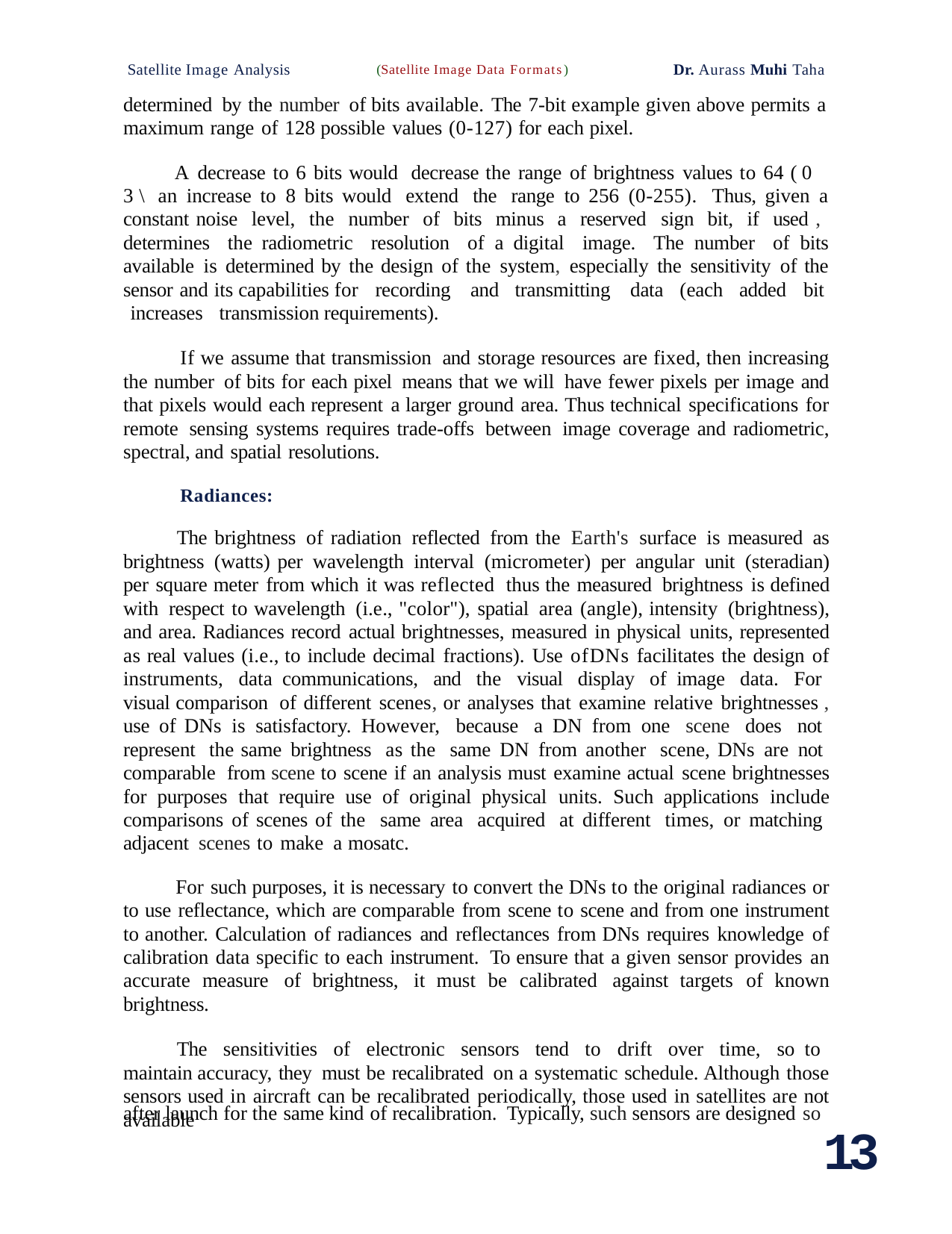

Satellite Image Analysis	(Satellite Image Data Formats)	Dr. Aurass Muhi Taha

determined  by the number  of bits available. The 7-bit example given above permits a maximum range of 128 possible values (0-127) for each pixel.

A decrease to 6 bits would  decrease the range of brightness values to 64 (0  3\ an increase to 8 bits would  extend  the  range to 256 (0-255).  Thus, given a constant noise  level,  the  number  of  bits  minus  a  reserved  sign  bit,  if  used ,  determines  the radiometric  resolution  of a digital  image.  The number  of bits available is determined by the design of the system, especially the sensitivity of the sensor and its capabilities for   recording    and   transmitting    data   (each   added   bit   increases   transmission requirements).

If we assume that transmission  and storage resources are fixed, then increasing the number  of bits for each pixel  means that we will  have fewer pixels per image and that pixels would each represent a larger ground area. Thus technical specifications for remote  sensing systems requires trade-offs  between  image coverage and radiometric, spectral, and spatial resolutions.

Radiances:

The brightness  of radiation  reflected  from the  Earth's  surface  is measured  as brightness  (watts) per  wavelength  interval  (micrometer)  per  angular  unit  (steradian) per square meter from which it was reflected  thus the measured  brightness is defined with  respect to wavelength  (i.e., "color"), spatial  area (angle), intensity  (brightness), and area. Radiances record actual brightnesses, measured in physical units, represented as real values (i.e., to include decimal fractions). Use ofDNs facilitates the design of instruments,  data communications,  and  the  visual  display  of image  data.  For  visual comparison  of different scenes, or analyses that examine relative brightnesses , use of DNs is satisfactory. However,  because  a DN from one  scene  does  not  represent  the same brightness  as the  same DN from another  scene, DNs are not  comparable  from scene to scene if an analysis must examine actual scene brightnesses for purposes that require use of original physical units. Such applications include comparisons of scenes of the  same area  acquired  at different  times, or matching  adjacent  scenes to make  a mosatc.

For such purposes, it is necessary to convert the DNs to the original radiances or to use reflectance, which are comparable from scene to scene and from one instrument to another. Calculation of radiances and reflectances from DNs requires knowledge of calibration data specific to each instrument.  To ensure that a given sensor provides an accurate  measure   of  brightness,   it  must  be  calibrated   against  targets  of  known brightness.

The  sensitivities  of  electronic  sensors  tend  to  drift  over  time,  so to  maintain accuracy, they  must be recalibrated  on a systematic schedule. Although those sensors used in aircraft can be recalibrated periodically, those used in satellites are not available
after launch for the same kind of recalibration.  Typically, such sensors are designed so
13